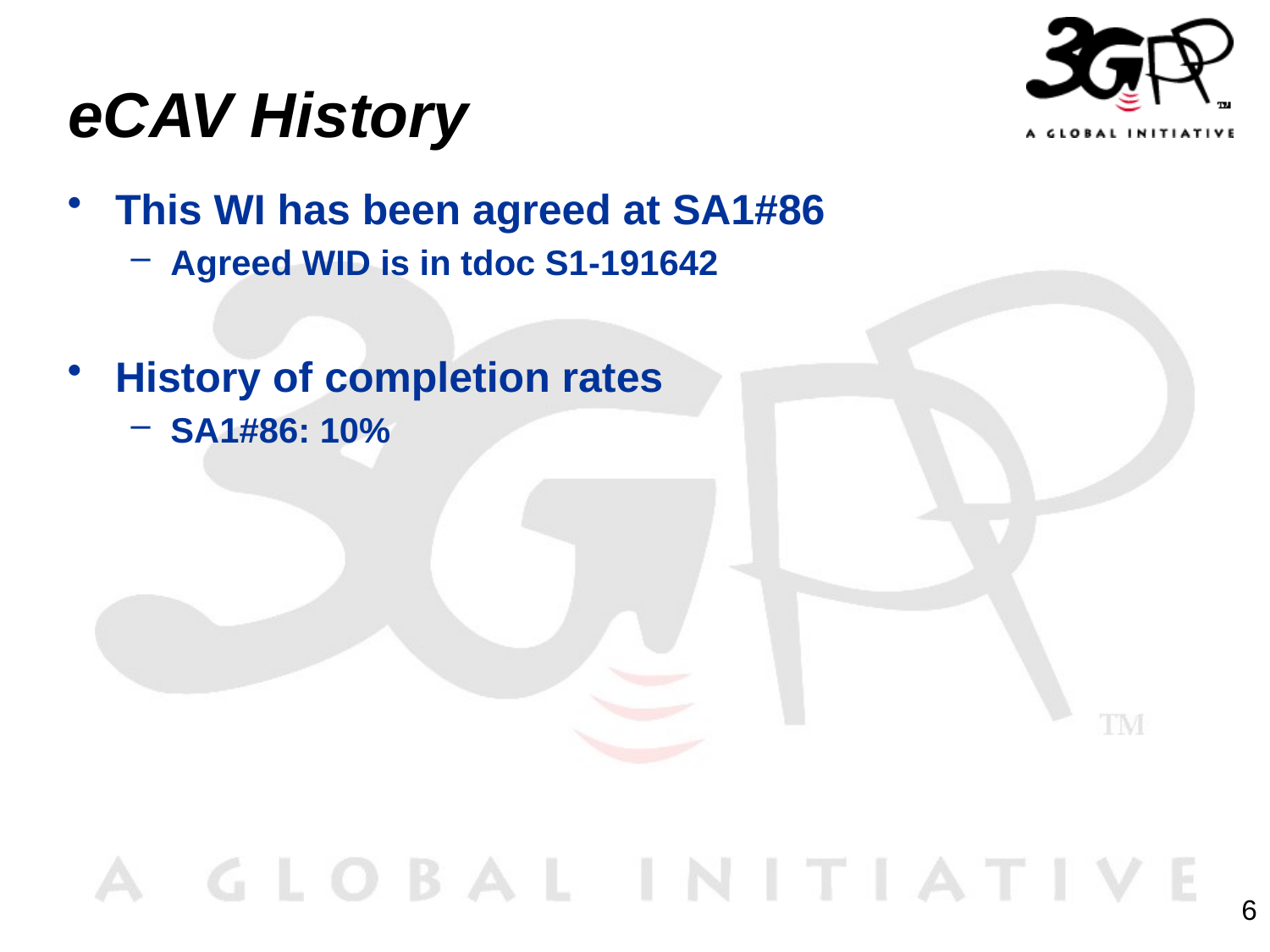

# eCAV History
This WI has been agreed at SA1#86
Agreed WID is in tdoc S1-191642

History of completion rates
SA1#86: 10%
6